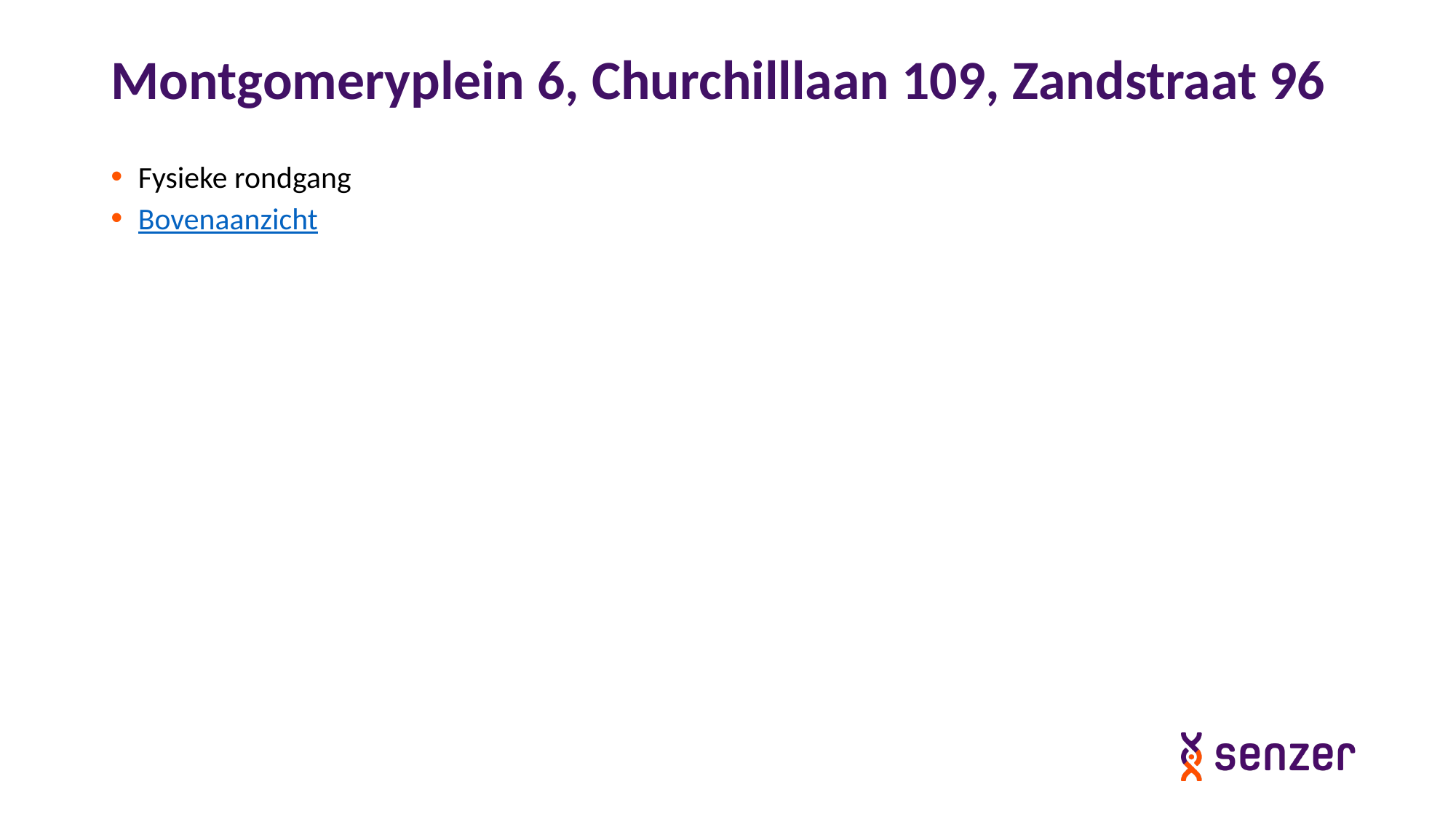

# Montgomeryplein 6, Churchilllaan 109, Zandstraat 96
Fysieke rondgang
Bovenaanzicht